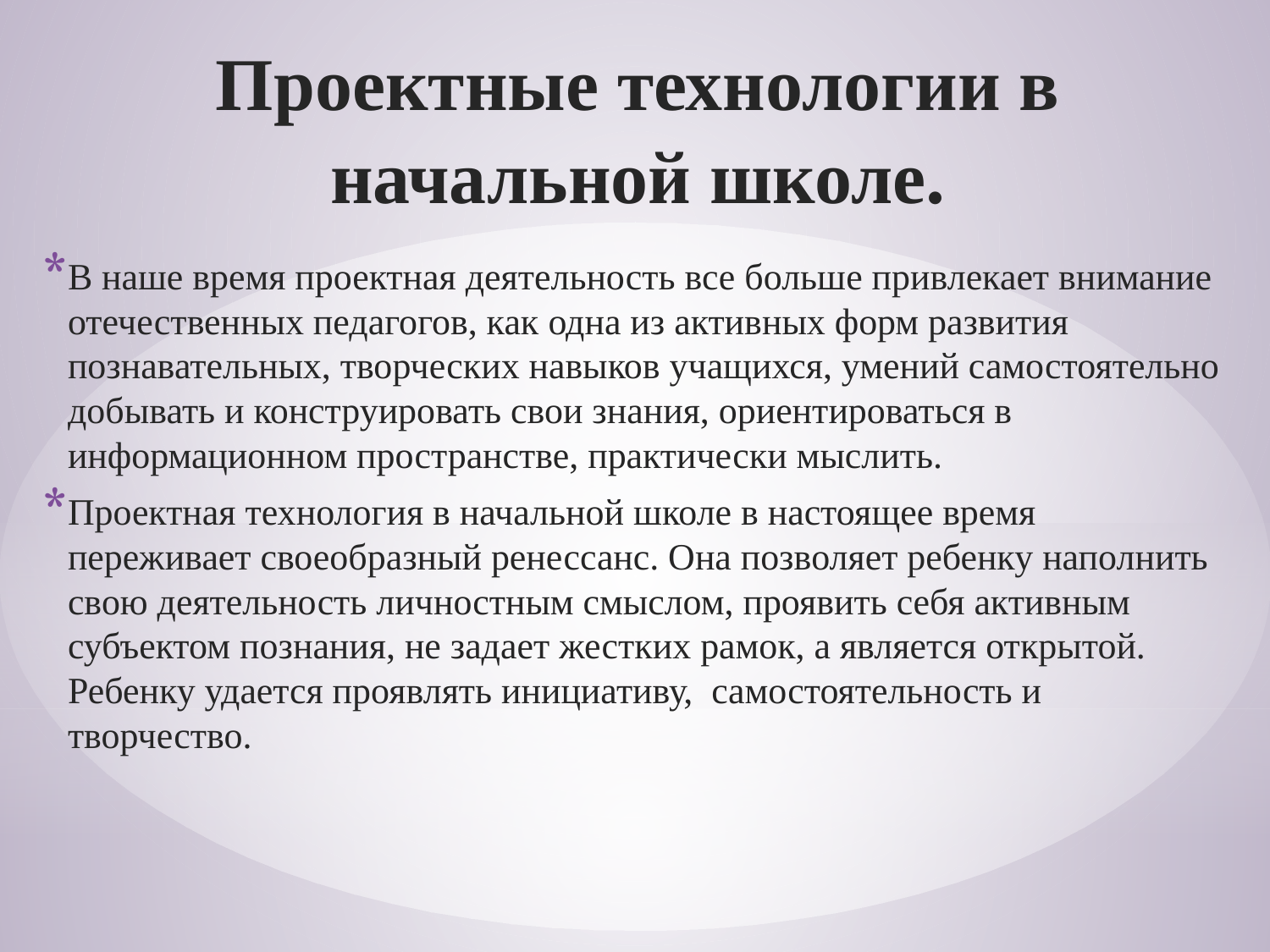

# Проектные технологии в начальной школе.
В наше время проектная деятельность все больше привлекает внимание отечественных педагогов, как одна из активных форм развития познавательных, творческих навыков учащихся, умений самостоятельно добывать и конструировать свои знания, ориентироваться в информационном пространстве, практически мыслить.
Проектная технология в начальной школе в настоящее время переживает своеобразный ренессанс. Она позволяет ребенку наполнить свою деятельность личностным смыслом, проявить себя активным субъектом познания, не задает жестких рамок, а является открытой. Ребенку удается проявлять инициативу,  самостоятельность и творчество.